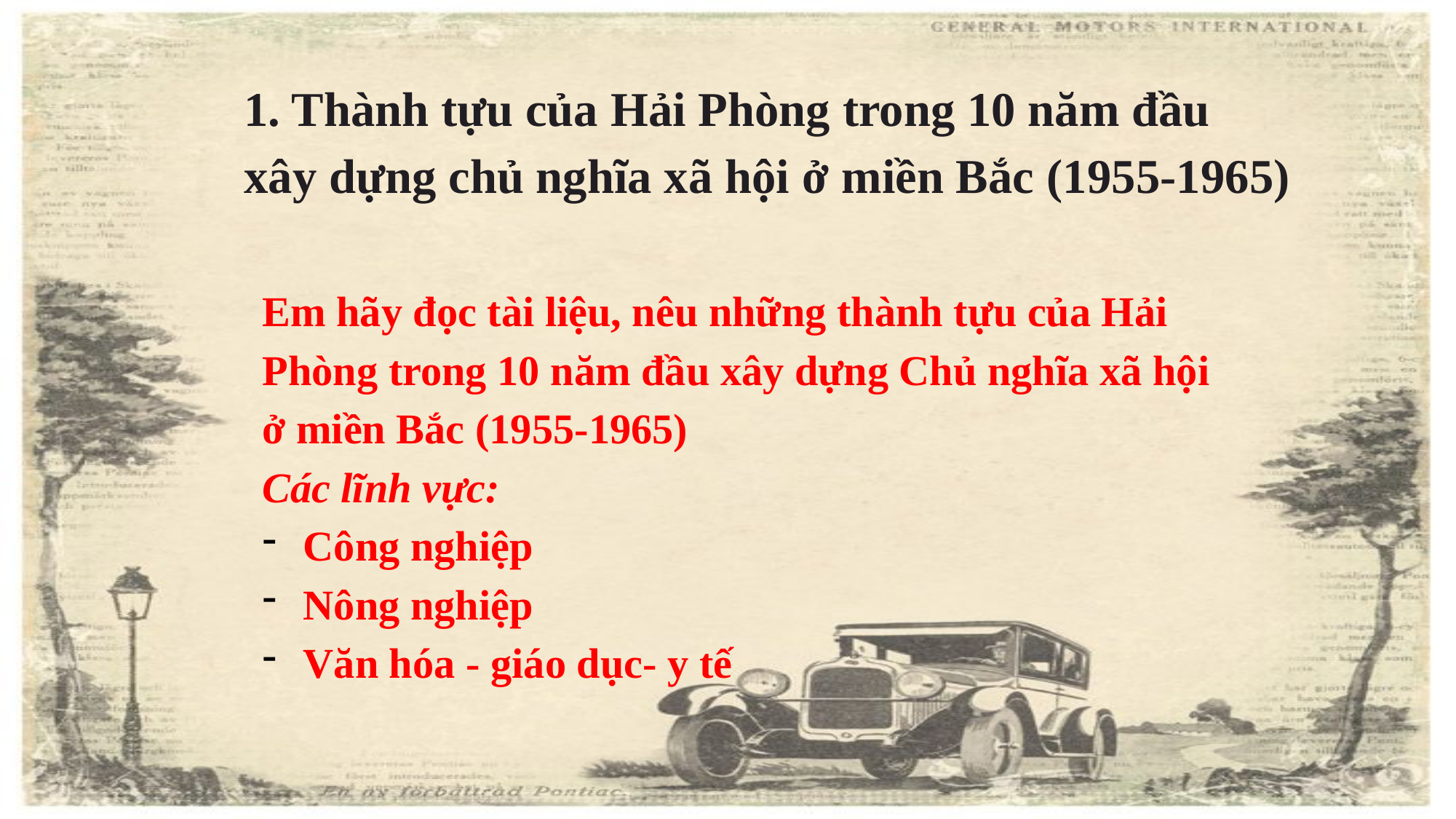

1. Thành tựu của Hải Phòng trong 10 năm đầu xây dựng chủ nghĩa xã hội ở miền Bắc (1955-1965)
Em hãy đọc tài liệu, nêu những thành tựu của Hải Phòng trong 10 năm đầu xây dựng Chủ nghĩa xã hội ở miền Bắc (1955-1965)
Các lĩnh vực:
Công nghiệp
Nông nghiệp
Văn hóa - giáo dục- y tế